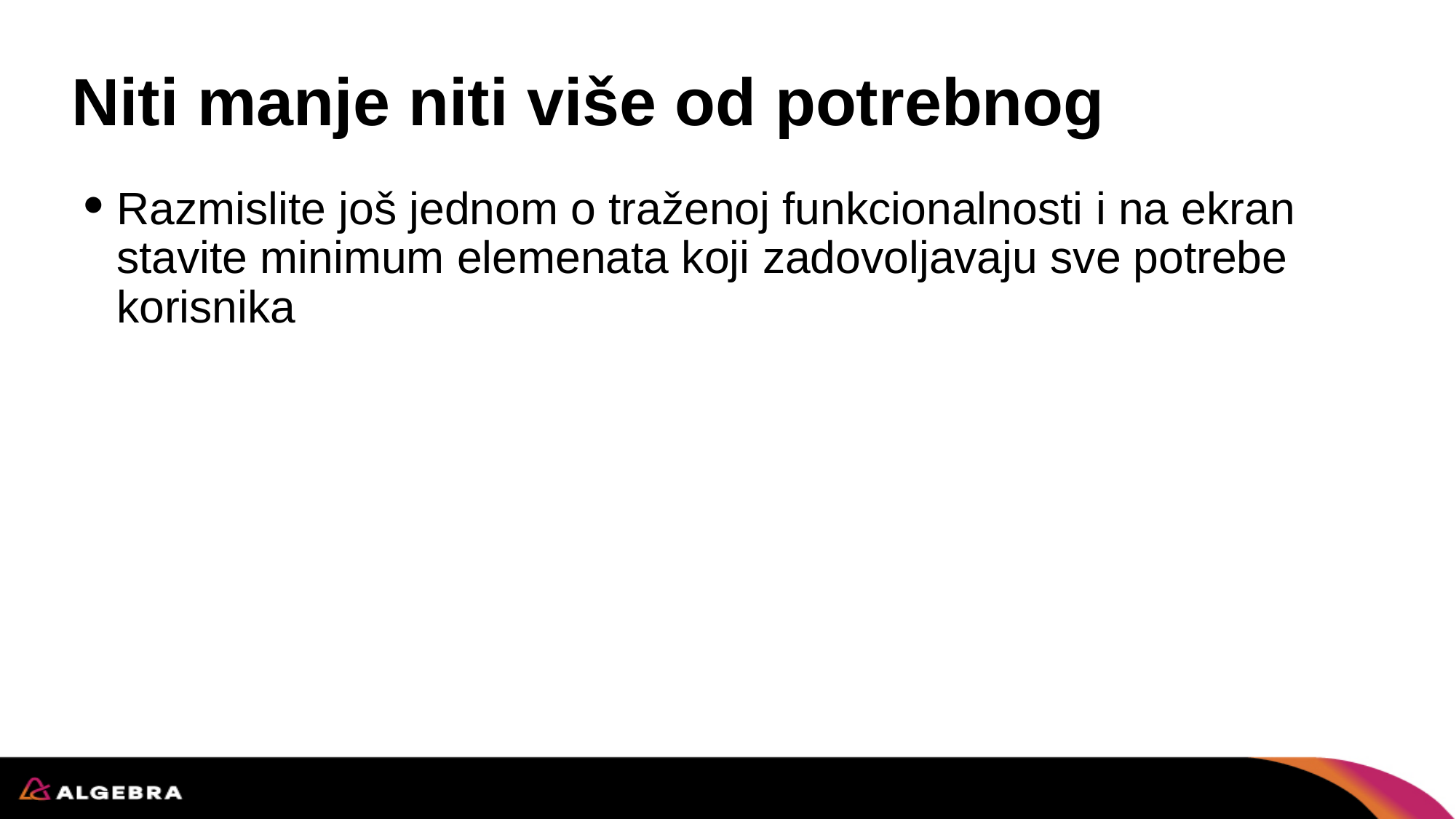

# Niti manje niti više od potrebnog
Razmislite još jednom o traženoj funkcionalnosti i na ekran stavite minimum elemenata koji zadovoljavaju sve potrebe korisnika